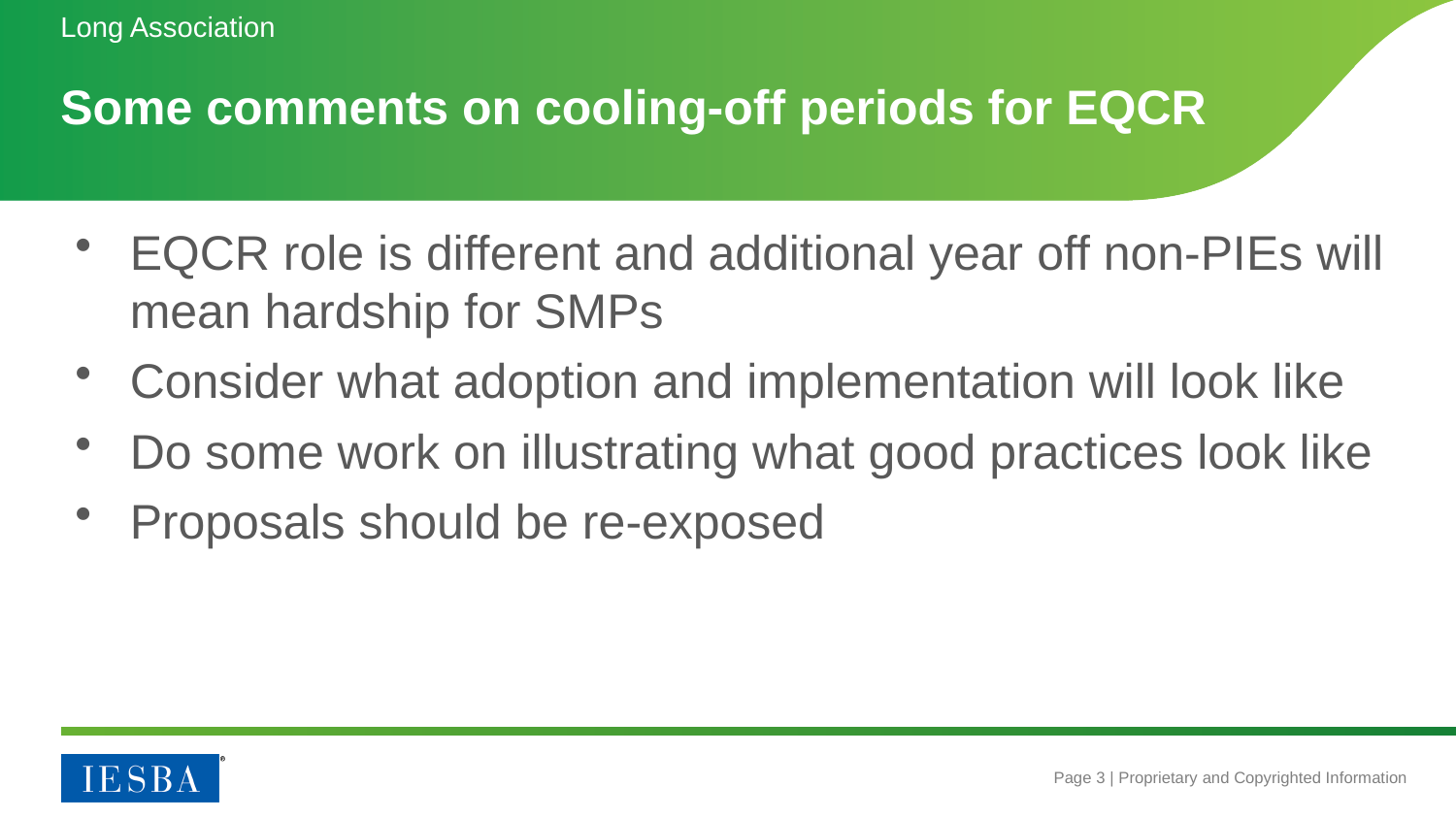

Long Association
# Some comments on cooling-off periods for EQCR
EQCR role is different and additional year off non-PIEs will mean hardship for SMPs
Consider what adoption and implementation will look like
Do some work on illustrating what good practices look like
Proposals should be re-exposed